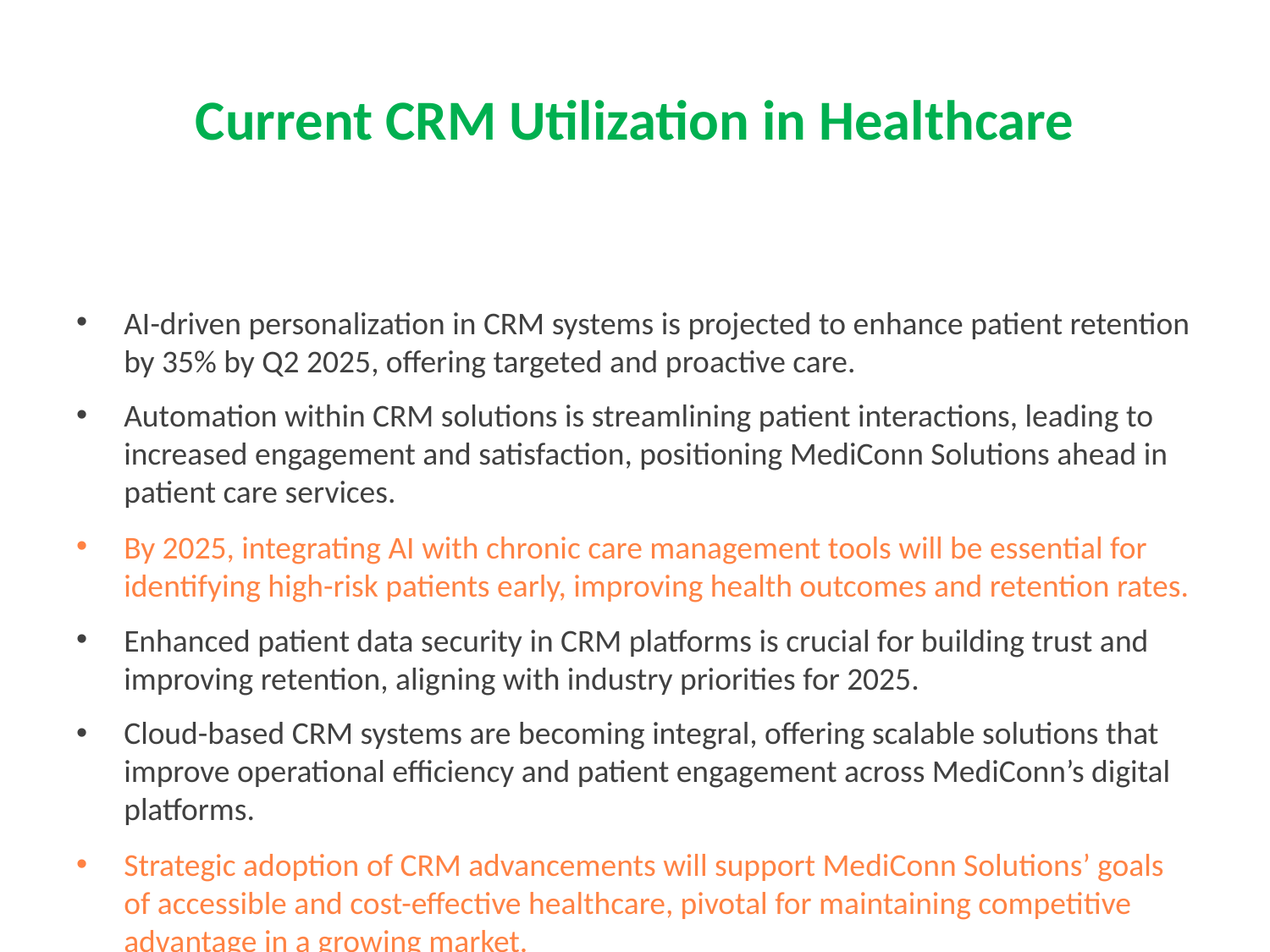

# Current CRM Utilization in Healthcare

AI-driven personalization in CRM systems is projected to enhance patient retention by 35% by Q2 2025, offering targeted and proactive care.
Automation within CRM solutions is streamlining patient interactions, leading to increased engagement and satisfaction, positioning MediConn Solutions ahead in patient care services.
By 2025, integrating AI with chronic care management tools will be essential for identifying high-risk patients early, improving health outcomes and retention rates.
Enhanced patient data security in CRM platforms is crucial for building trust and improving retention, aligning with industry priorities for 2025.
Cloud-based CRM systems are becoming integral, offering scalable solutions that improve operational efficiency and patient engagement across MediConn’s digital platforms.
Strategic adoption of CRM advancements will support MediConn Solutions’ goals of accessible and cost-effective healthcare, pivotal for maintaining competitive advantage in a growing market.